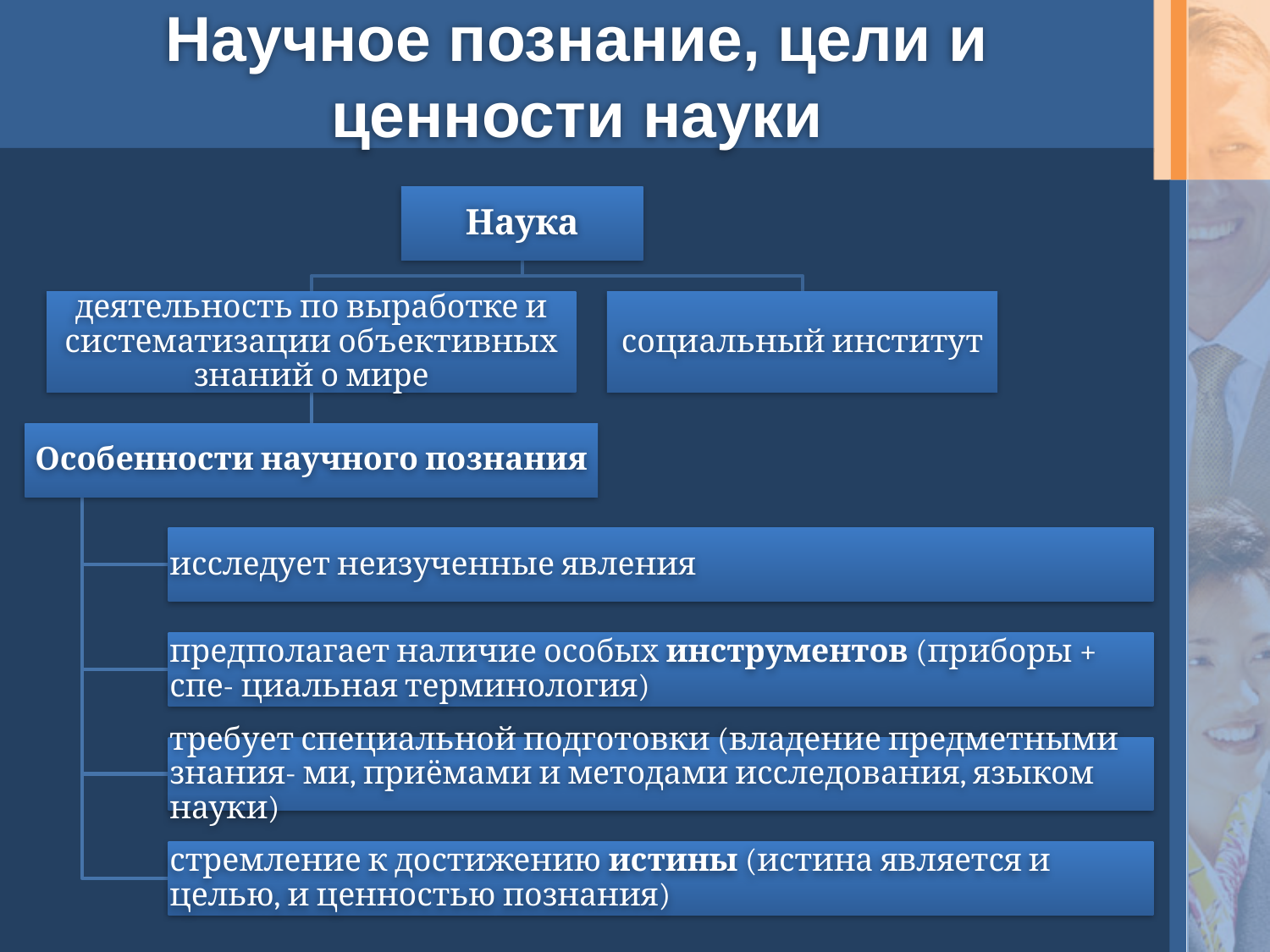

# Научное познание, цели и ценности науки

Наука

деятельность по выработке и систематизации объективных знаний о мире

социальный институт

Особенности научного познания

исследует неизученные явления

предполагает наличие особых инструментов (приборы + спе- циальная терминология)

требует специальной подготовки (владение предметными знания- ми, приёмами и методами исследования, языком науки)

стремление к достижению истины (истина является и целью, и ценностью познания)